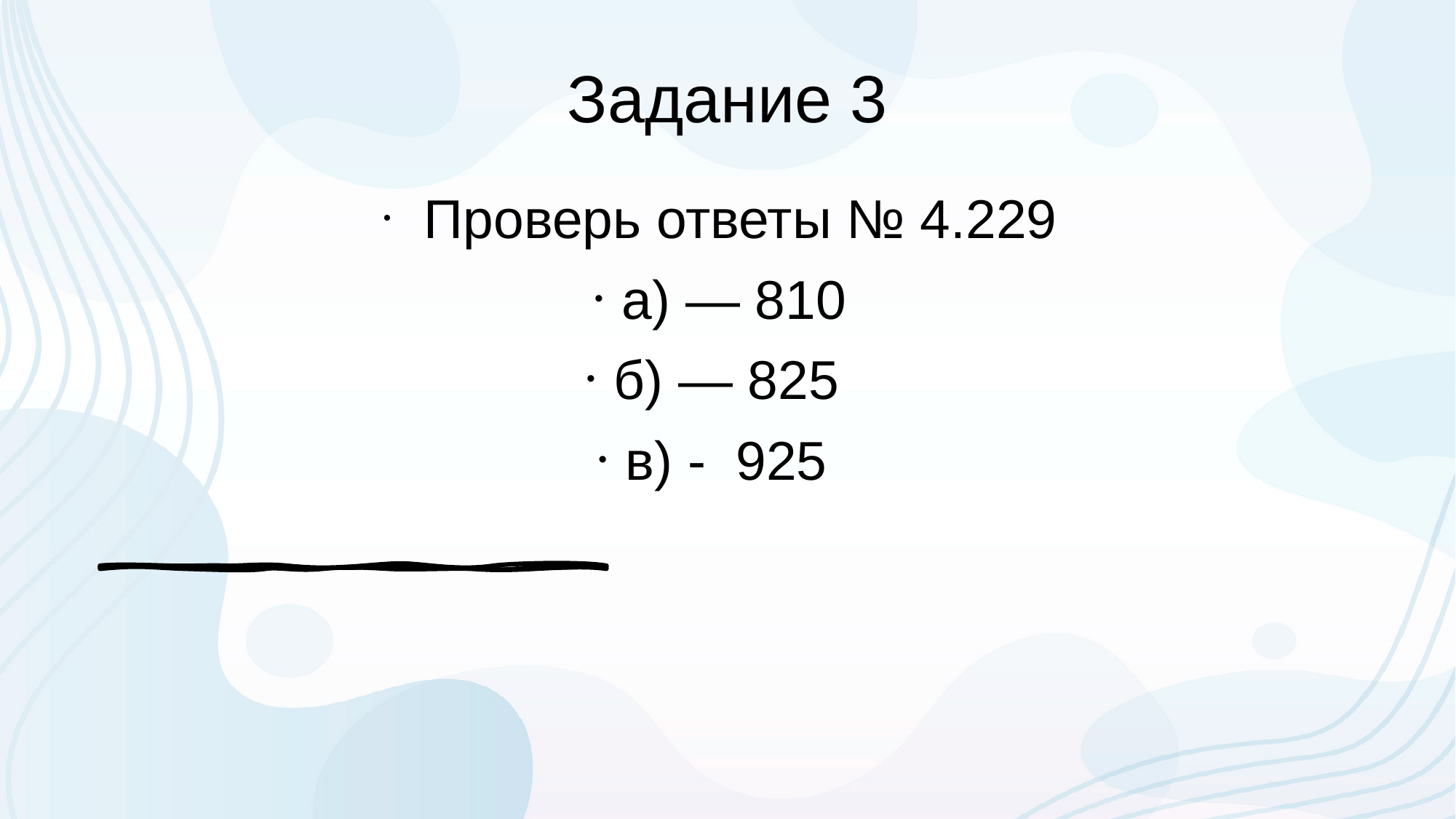

# Задание 3
 Проверь ответы № 4.229
а) — 810
б) — 825
в) -  925